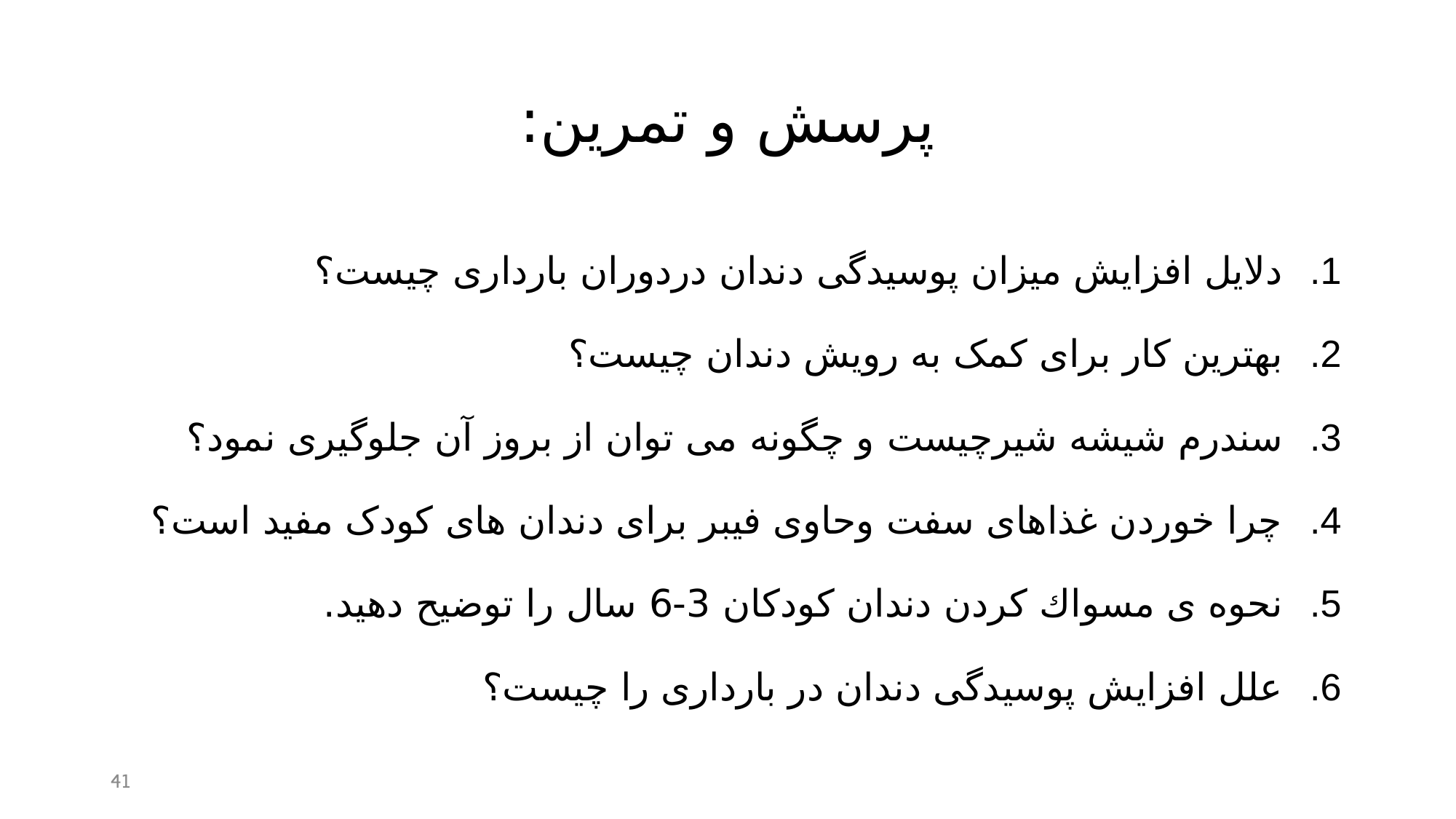

# پرسش و تمرین:
دلایل افزایش میزان پوسیدگی دندان دردوران بارداری چیست؟
بهترین کار برای کمک به رویش دندان چیست؟
سندرم شیشه شیرچیست و چگونه می توان از بروز آن جلوگیری نمود؟
چرا خوردن غذاهای سفت وحاوی فیبر برای دندان های کودک مفید است؟
نحوه ی مسواك کردن دندان کودکان 3-6 سال را توضیح دهید.
علل افزایش پوسیدگی دندان در بارداری را چیست؟

41